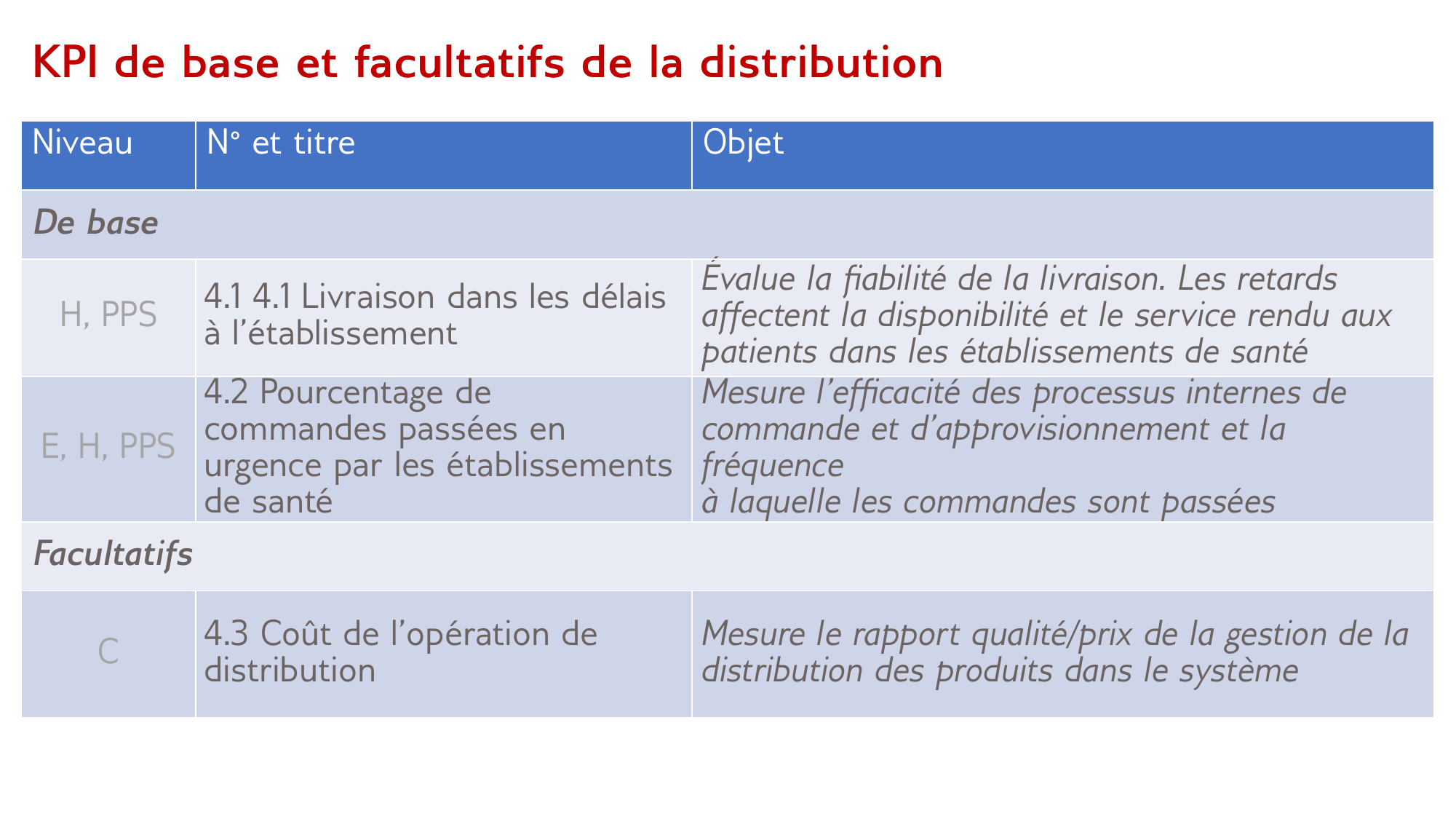

# KPI de base et facultatifs de la distribution
| Niveau | N° et titre | Objet |
| --- | --- | --- |
| De base |  |  |
| H, PPS | 4.1 4.1 Livraison dans les délais à l’établissement | Évalue la fiabilité de la livraison. Les retards affectent la disponibilité et le service rendu aux patients dans les établissements de santé |
| E, H, PPS | 4.2 Pourcentage de commandes passées en urgence par les établissements de santé | Mesure l’efficacité des processus internes de commande et d’approvisionnement et la fréquence à laquelle les commandes sont passées |
| Facultatifs |  |  |
| C | 4.3 Coût de l’opération de distribution | Mesure le rapport qualité/prix de la gestion de la distribution des produits dans le système |
8